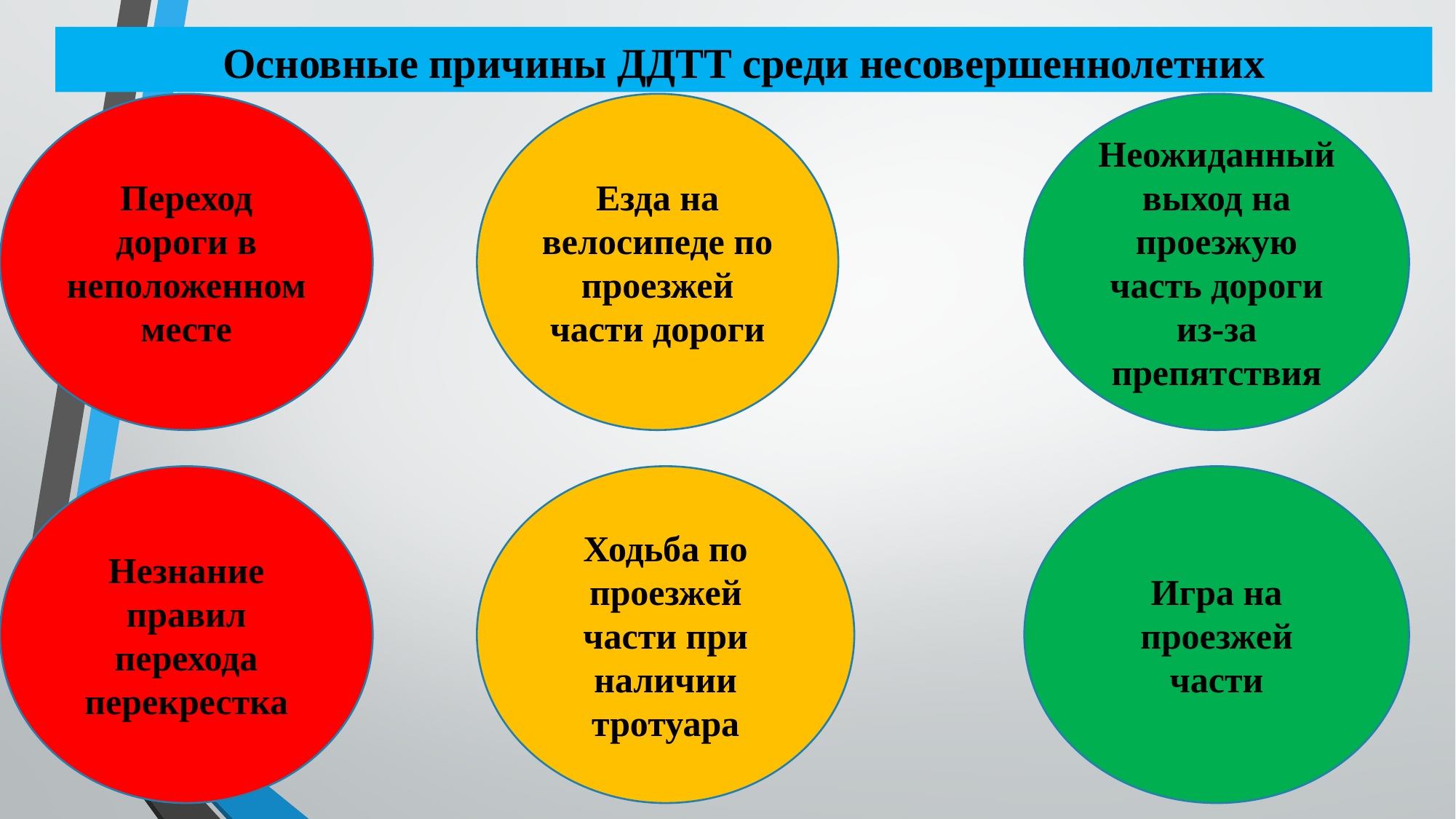

Основные причины ДДТТ среди несовершеннолетних
Езда на велосипеде по проезжей части дороги
Неожиданный выход на проезжую часть дороги из-за препятствия
Переход дороги в неположенном месте
Незнание правил перехода перекрестка
Игра на проезжей части
Ходьба по проезжей части при наличии тротуара